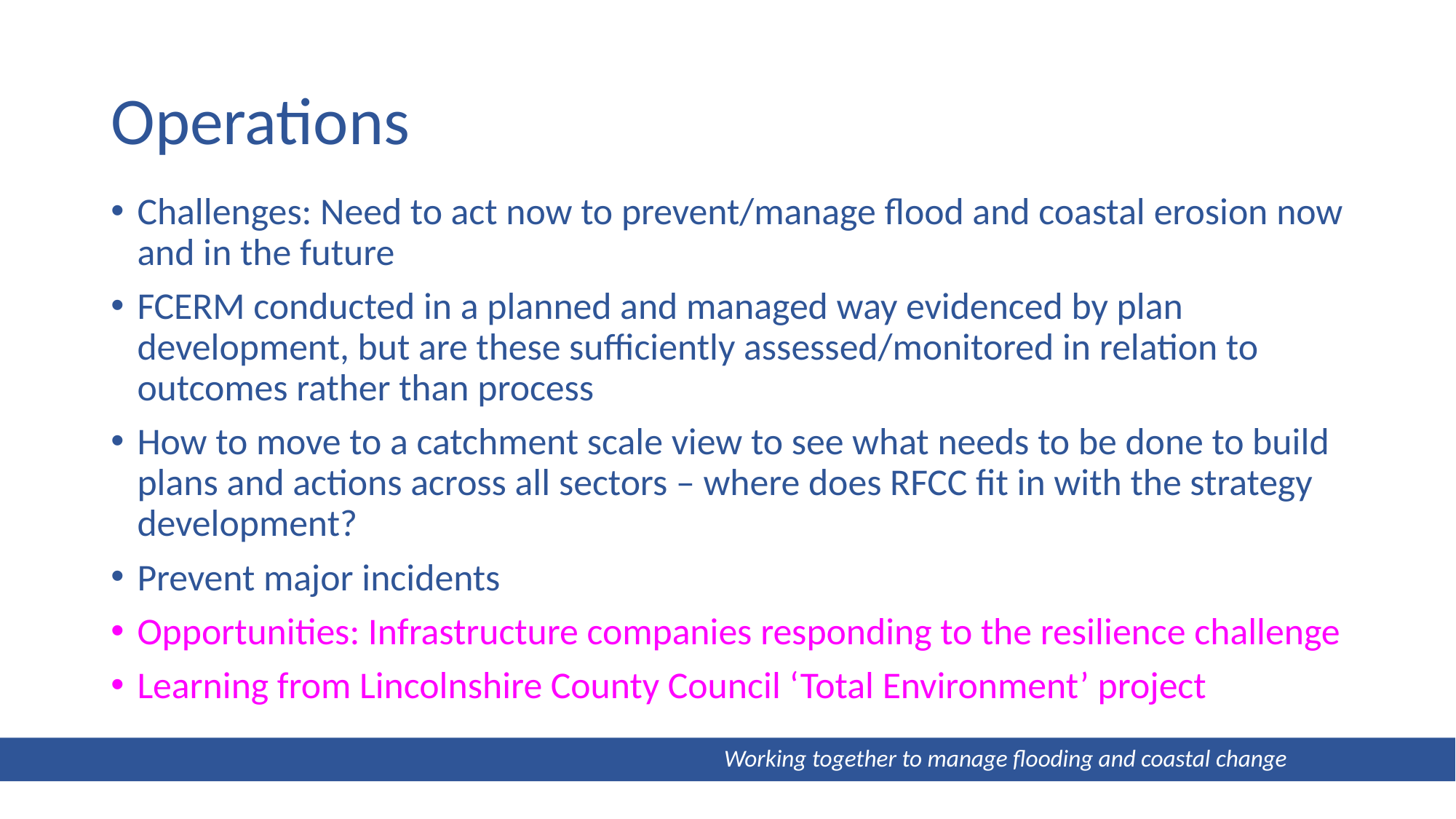

# Operations
Challenges: Need to act now to prevent/manage flood and coastal erosion now and in the future
FCERM conducted in a planned and managed way evidenced by plan development, but are these sufficiently assessed/monitored in relation to outcomes rather than process
How to move to a catchment scale view to see what needs to be done to build plans and actions across all sectors – where does RFCC fit in with the strategy development?
Prevent major incidents
Opportunities: Infrastructure companies responding to the resilience challenge
Learning from Lincolnshire County Council ‘Total Environment’ project

                                                                                                        Working together to manage flooding and coastal change